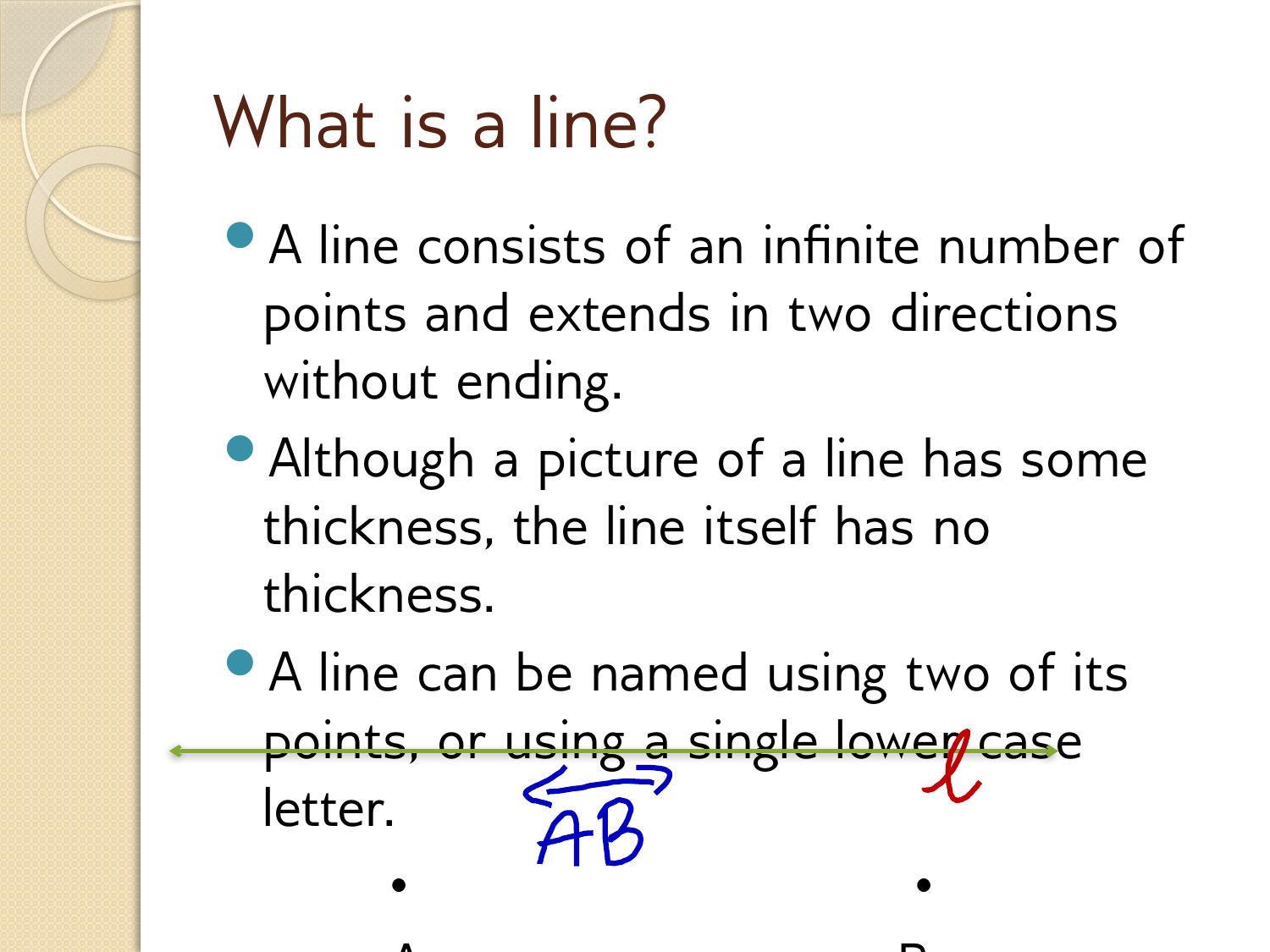

# What is a line?
A line consists of an infinite number of points and extends in two directions without ending.
Although a picture of a line has some thickness, the line itself has no thickness.
A line can be named using two of its points, or using a single lower case letter.
		•				 •
		A				B